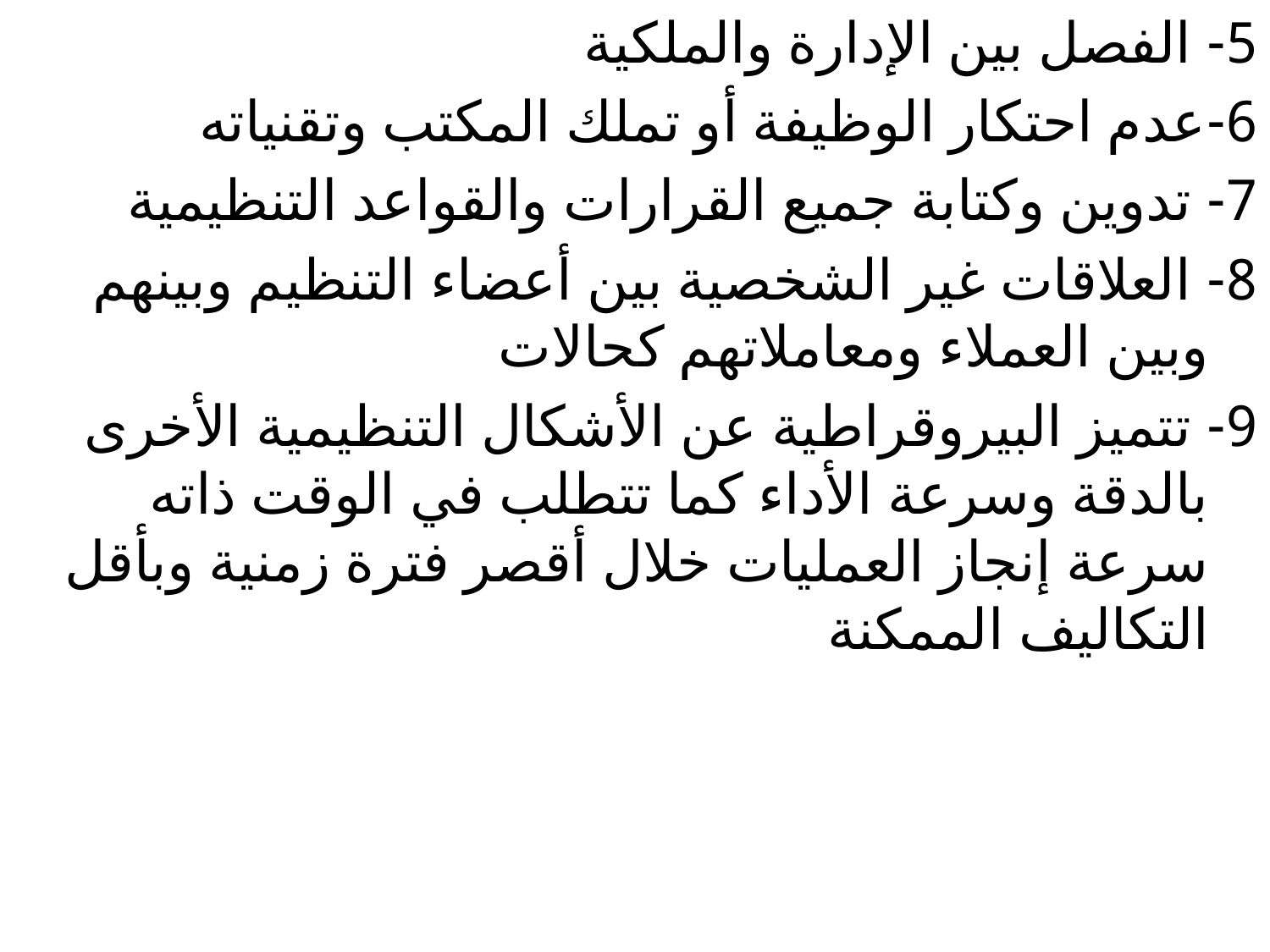

5- الفصل بين الإدارة والملكية
6-عدم احتكار الوظيفة أو تملك المكتب وتقنياته
7- تدوين وكتابة جميع القرارات والقواعد التنظيمية
8- العلاقات غير الشخصية بين أعضاء التنظيم وبينهم وبين العملاء ومعاملاتهم كحالات
9- تتميز البيروقراطية عن الأشكال التنظيمية الأخرى بالدقة وسرعة الأداء كما تتطلب في الوقت ذاته سرعة إنجاز العمليات خلال أقصر فترة زمنية وبأقل التكاليف الممكنة

#